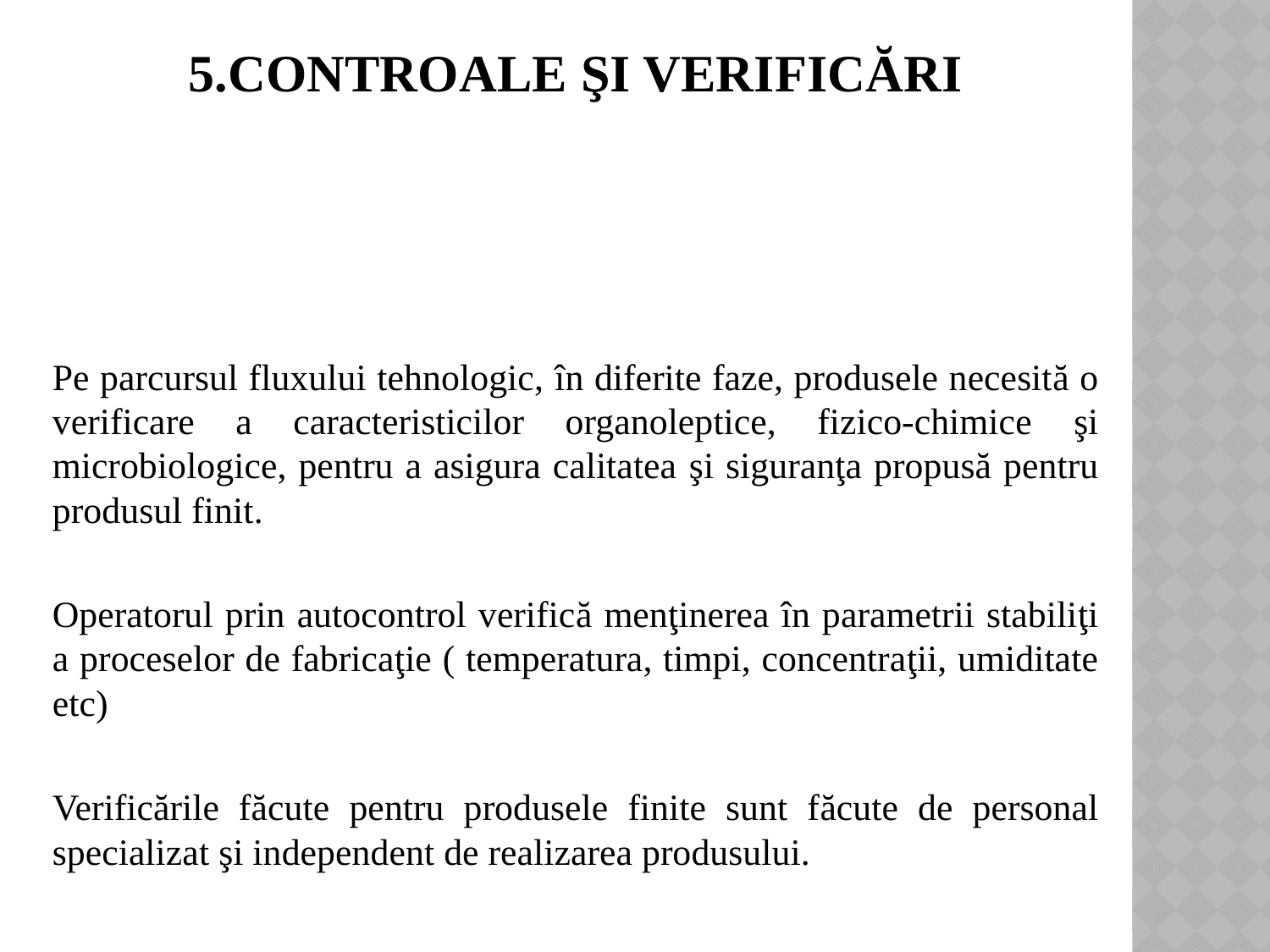

# 5.Controale şi verificări
Pe parcursul fluxului tehnologic, în diferite faze, produsele necesită o verificare a caracteristicilor organoleptice, fizico-chimice şi microbiologice, pentru a asigura calitatea şi siguranţa propusă pentru produsul finit.

Operatorul prin autocontrol verifică menţinerea în parametrii stabiliţi a proceselor de fabricaţie ( temperatura, timpi, concentraţii, umiditate etc)

Verificările făcute pentru produsele finite sunt făcute de personal specializat şi independent de realizarea produsului.